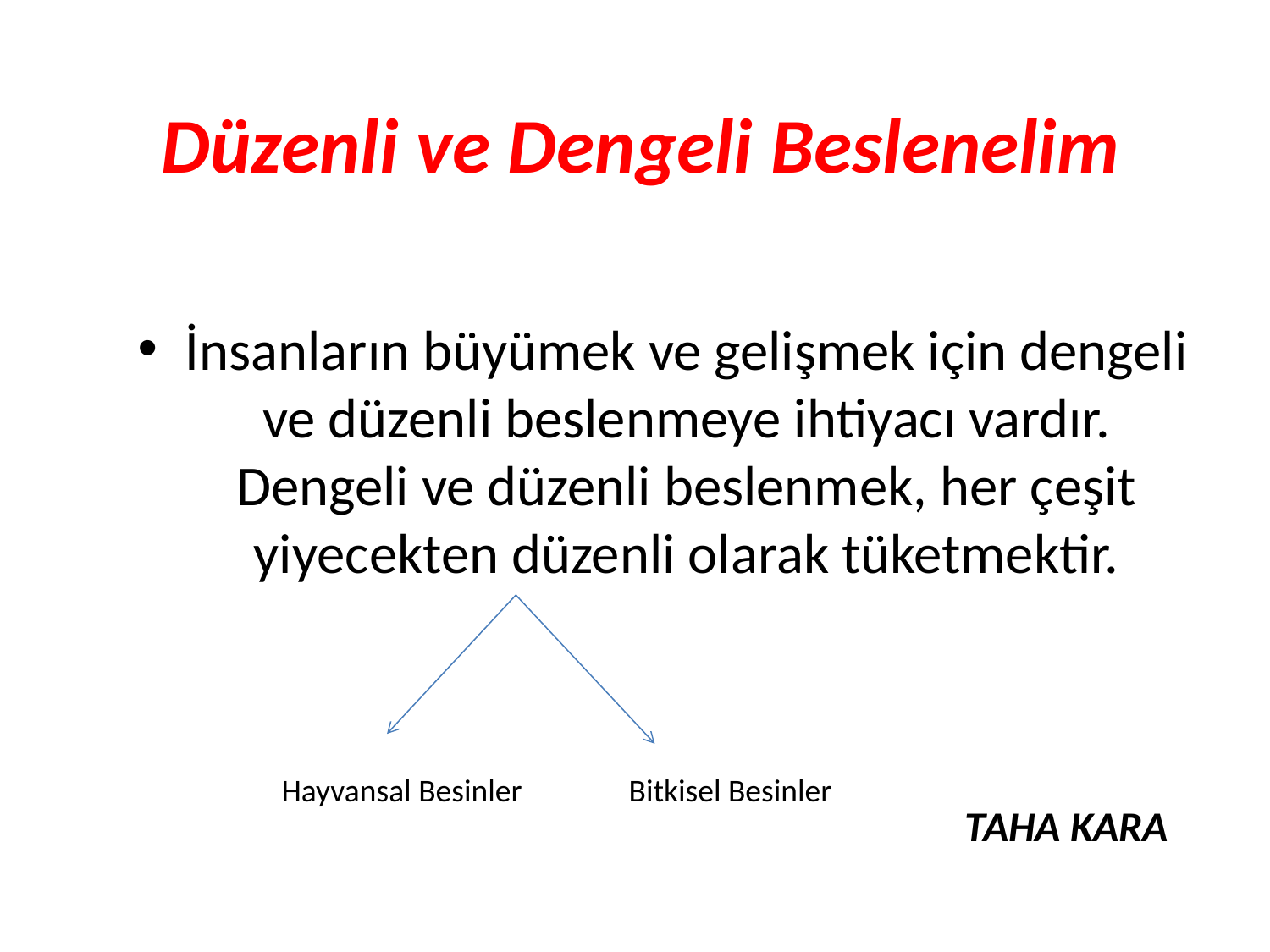

Düzenli ve Dengeli Beslenelim
İnsanların büyümek ve gelişmek için dengeli ve düzenli beslenmeye ihtiyacı vardır. Dengeli ve düzenli beslenmek, her çeşit yiyecekten düzenli olarak tüketmektir.
Hayvansal Besinler
Bitkisel Besinler
TAHA KARA